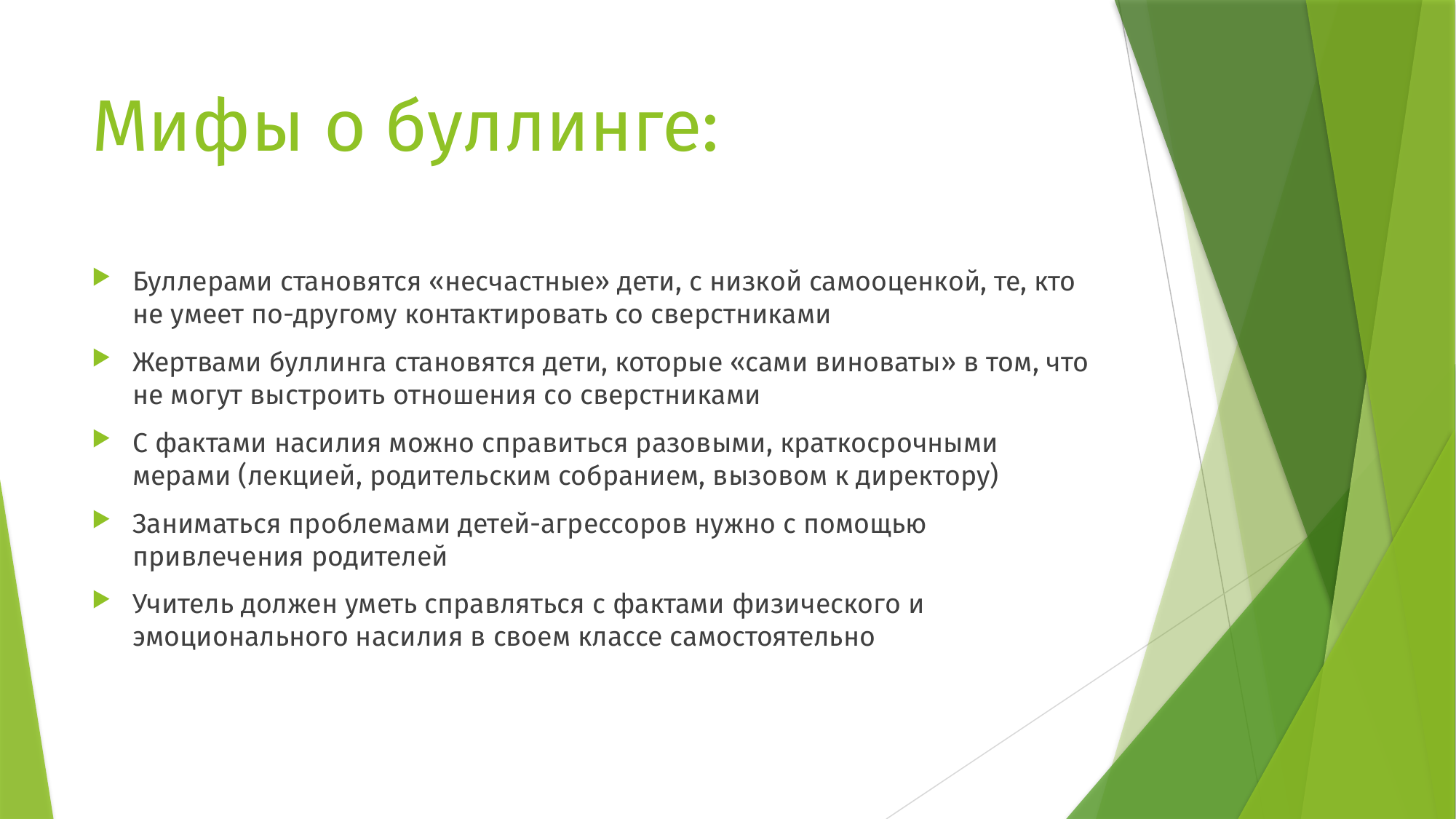

# Мифы о буллинге:
Буллерами становятся «несчастные» дети, с низкой самооценкой, те, кто не умеет по-другому контактировать со сверстниками
Жертвами буллинга становятся дети, которые «сами виноваты» в том, что не могут выстроить отношения со сверстниками
С фактами насилия можно справиться разовыми, краткосрочными мерами (лекцией, родительским собранием, вызовом к директору)
Заниматься проблемами детей-агрессоров нужно с помощью привлечения родителей
Учитель должен уметь справляться с фактами физического и эмоционального насилия в своем классе самостоятельно